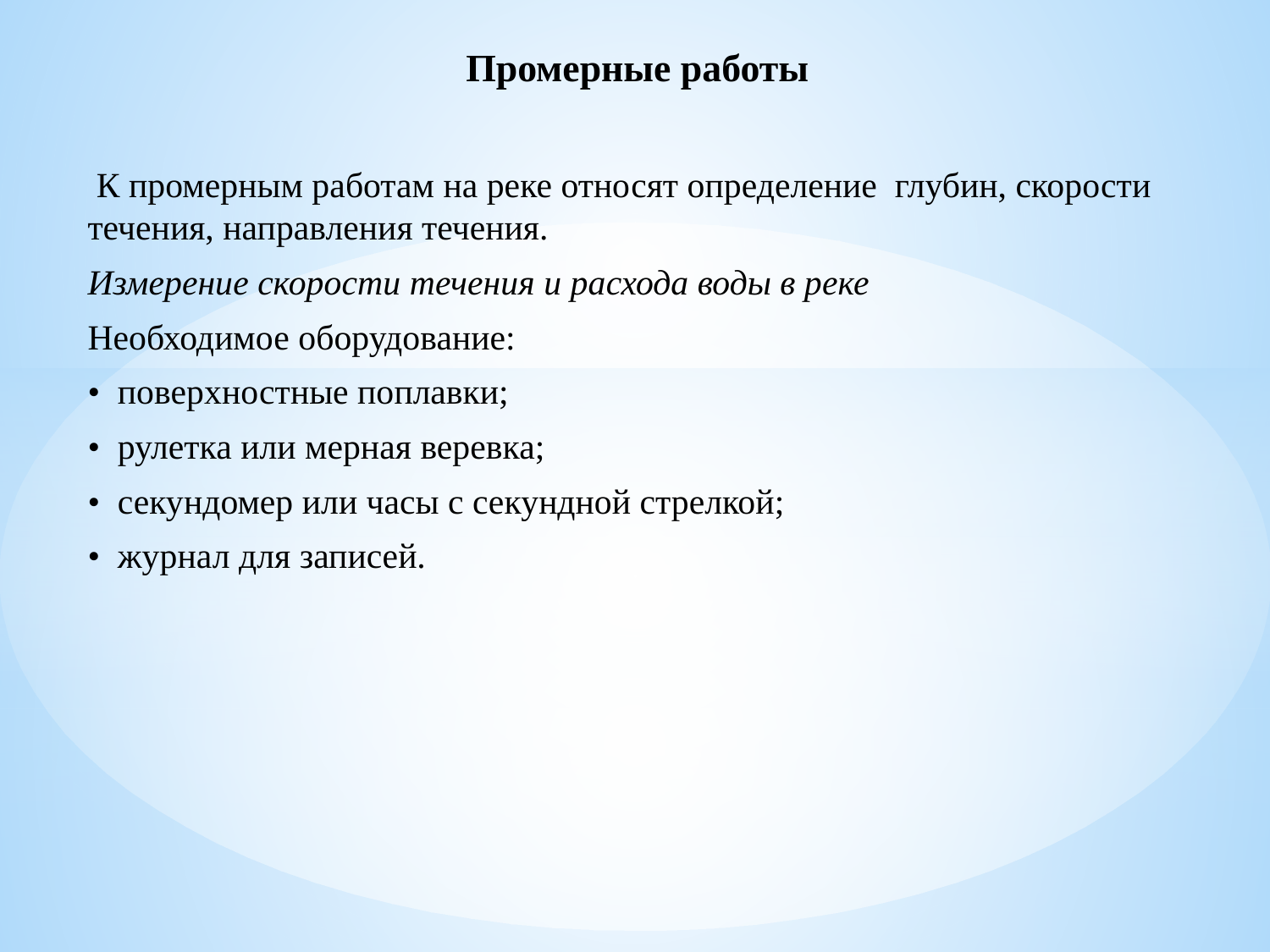

# Промерные работы
 К промерным работам на реке относят определение  глубин, скорости течения, направления течения.
Измерение скорости течения и расхода воды в реке
Необходимое оборудование:
•  поверхностные поплавки;
•  рулетка или мерная веревка;
•  секундомер или часы с секундной стрелкой;
•  журнал для записей.